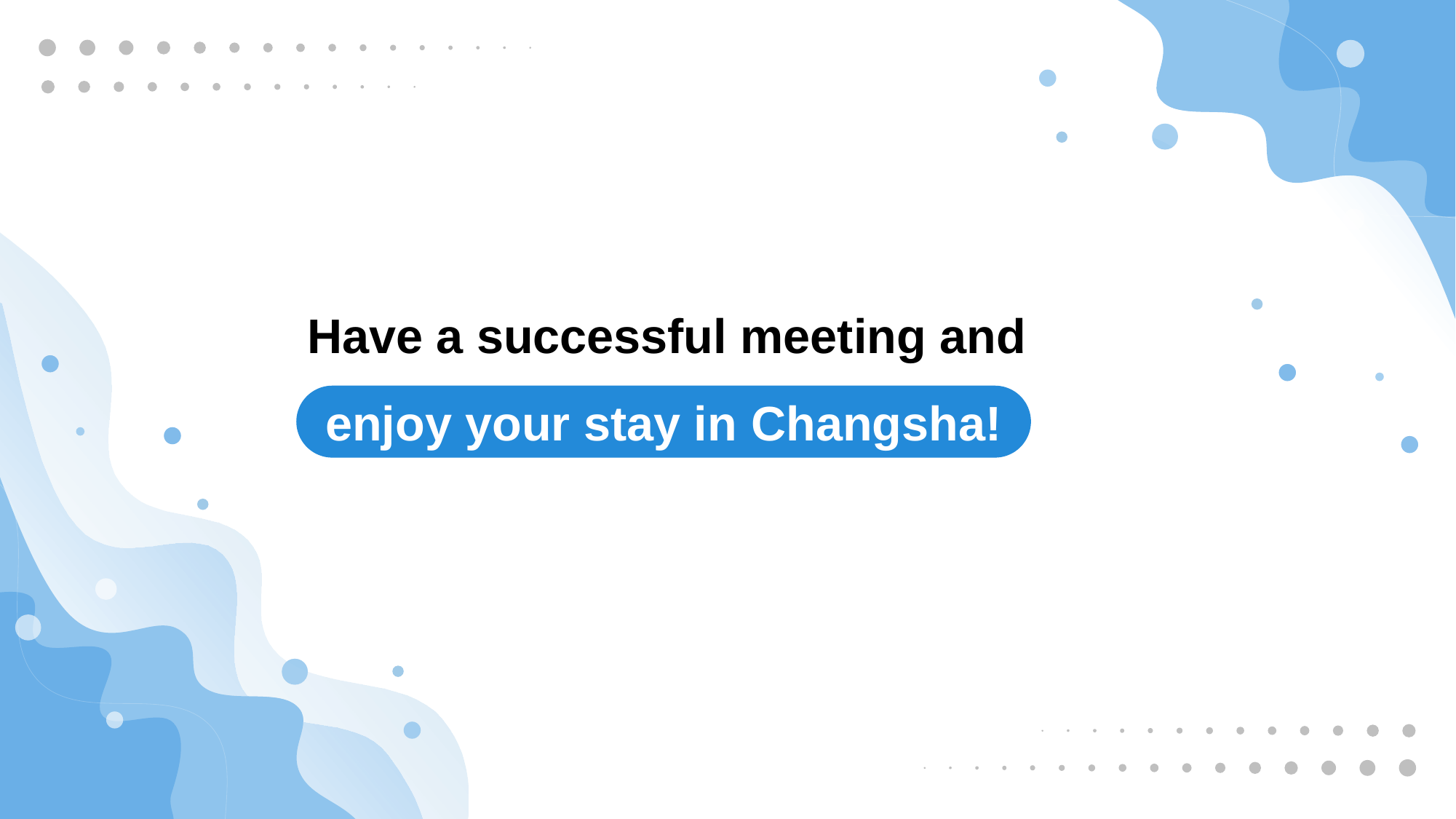

Have a successful meeting and
enjoy your stay in Changsha!